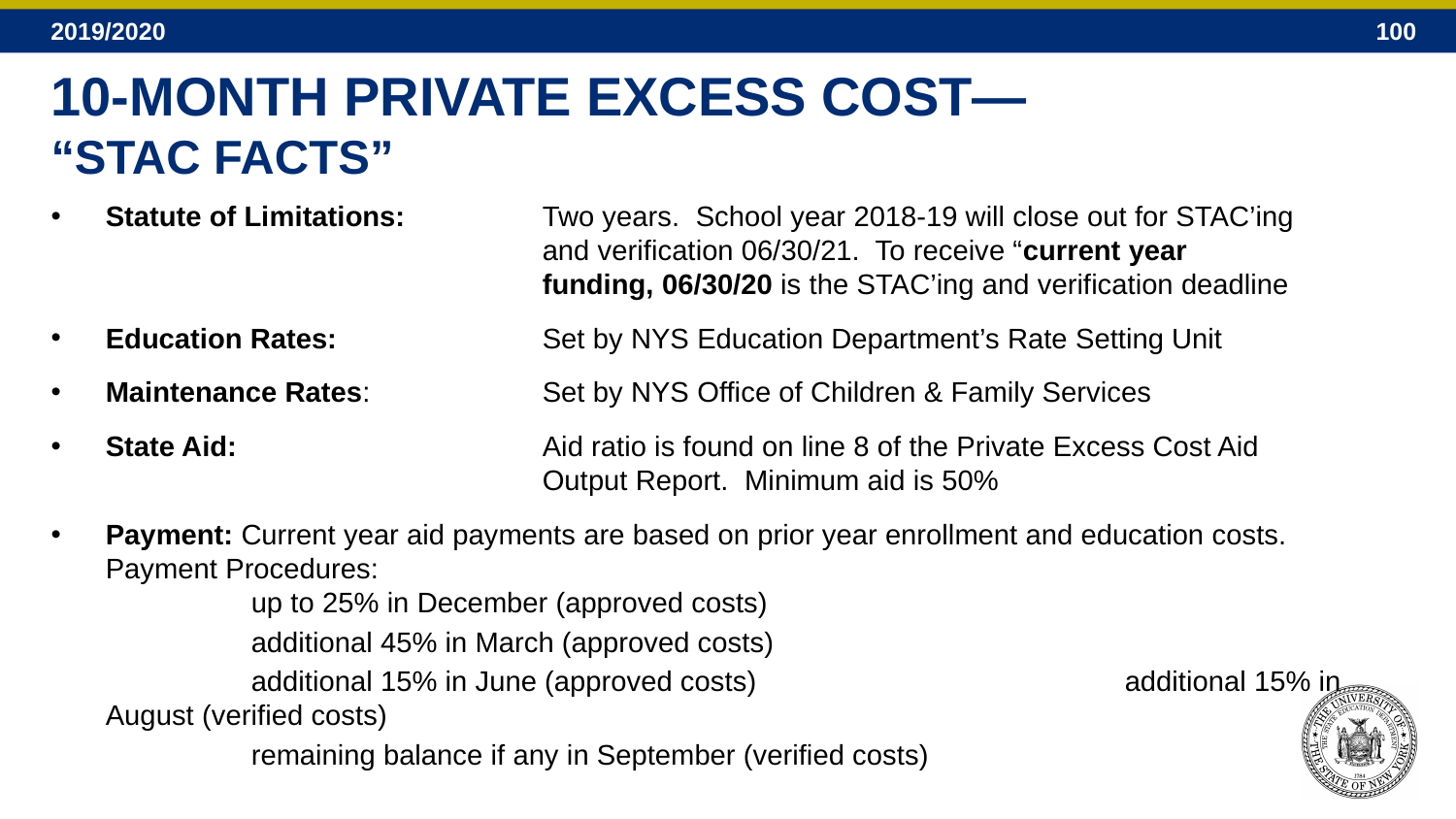

# 10-MONTH PRIVATE EXCESS COST— “STAC FACTS”
Statute of Limitations:	Two years.  School year 2018-19 will close out for STAC’ing
	and verification 06/30/21.  To receive “current year
	funding, 06/30/20 is the STAC’ing and verification deadline
Education Rates:	Set by NYS Education Department’s Rate Setting Unit
Maintenance Rates:	Set by NYS Office of Children & Family Services
State Aid:	Aid ratio is found on line 8 of the Private Excess Cost Aid
	Output Report.  Minimum aid is 50%
Payment: Current year aid payments are based on prior year enrollment and education costs. Payment Procedures:
		up to 25% in December (approved costs)
		additional 45% in March (approved costs)
		additional 15% in June (approved costs)			additional 15% in August (verified costs)
		remaining balance if any in September (verified costs)